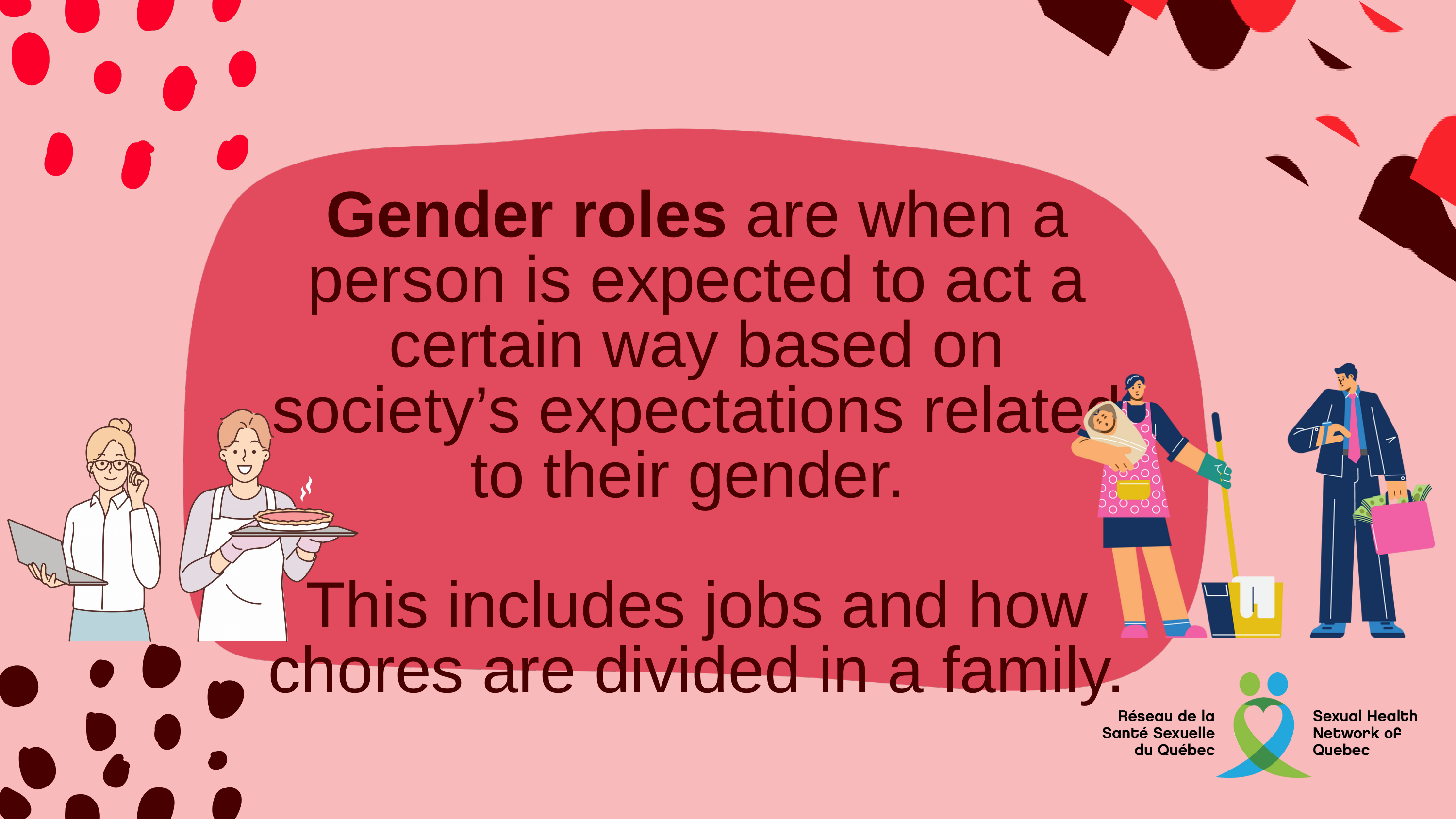

Gender roles are when a person is expected to act a certain way based on society’s expectations related to their gender.

This includes jobs and how chores are divided in a family.